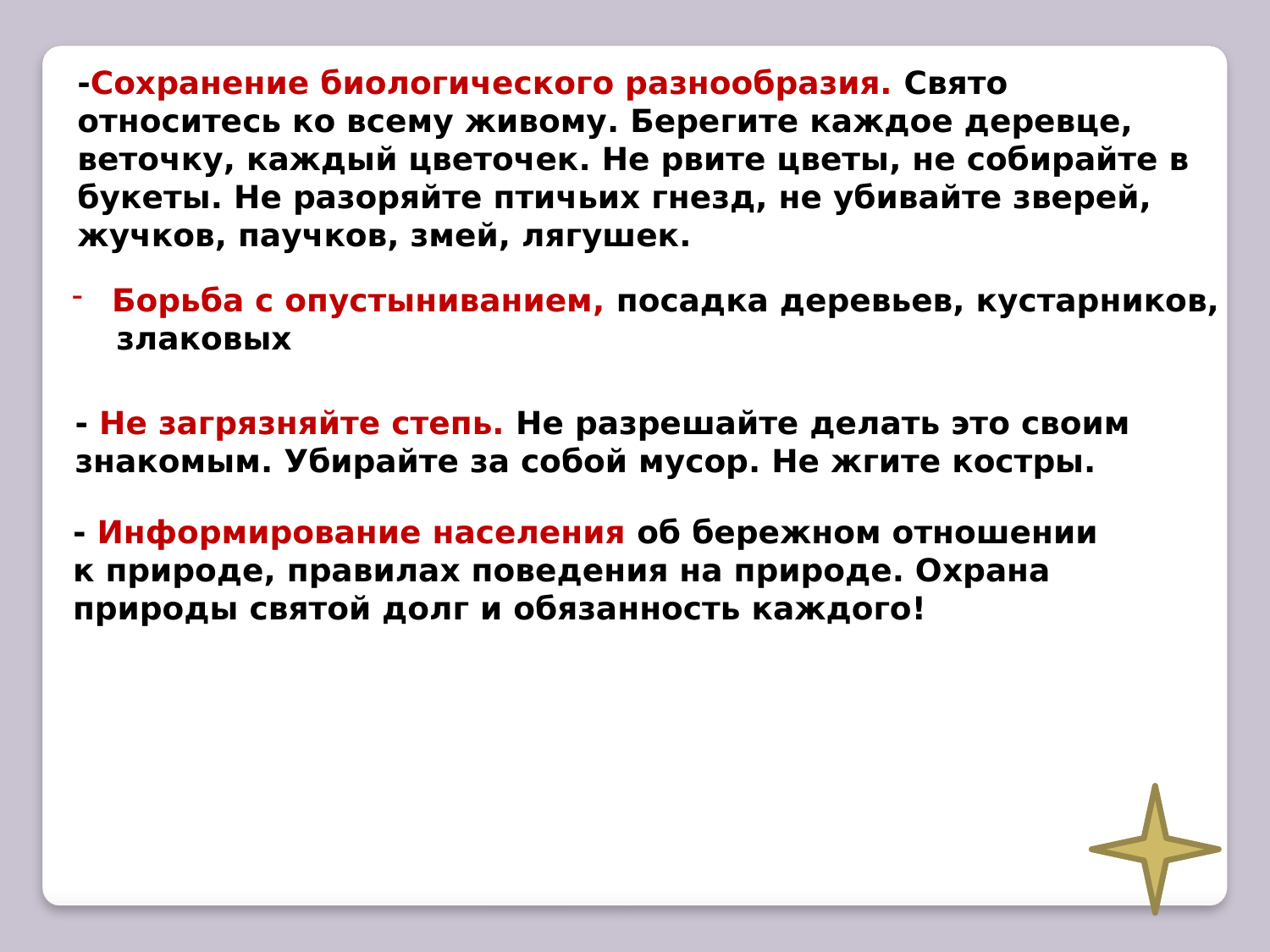

-Сохранение биологического разнообразия. Свято относитесь ко всему живому. Берегите каждое деревце, веточку, каждый цветочек. Не рвите цветы, не собирайте в  букеты. Не разоряйте птичьих гнезд, не убивайте зверей, жучков, паучков, змей, лягушек.

Борьба с опустыниванием, посадка деревьев, кустарников,
    злаковых
- Не загрязняйте степь. Не разрешайте делать это своим знакомым. Убирайте за собой мусор. Не жгите костры.
- Информирование населения об бережном отношении к природе, правилах поведения на природе. Охрана природы святой долг и обязанность каждого!